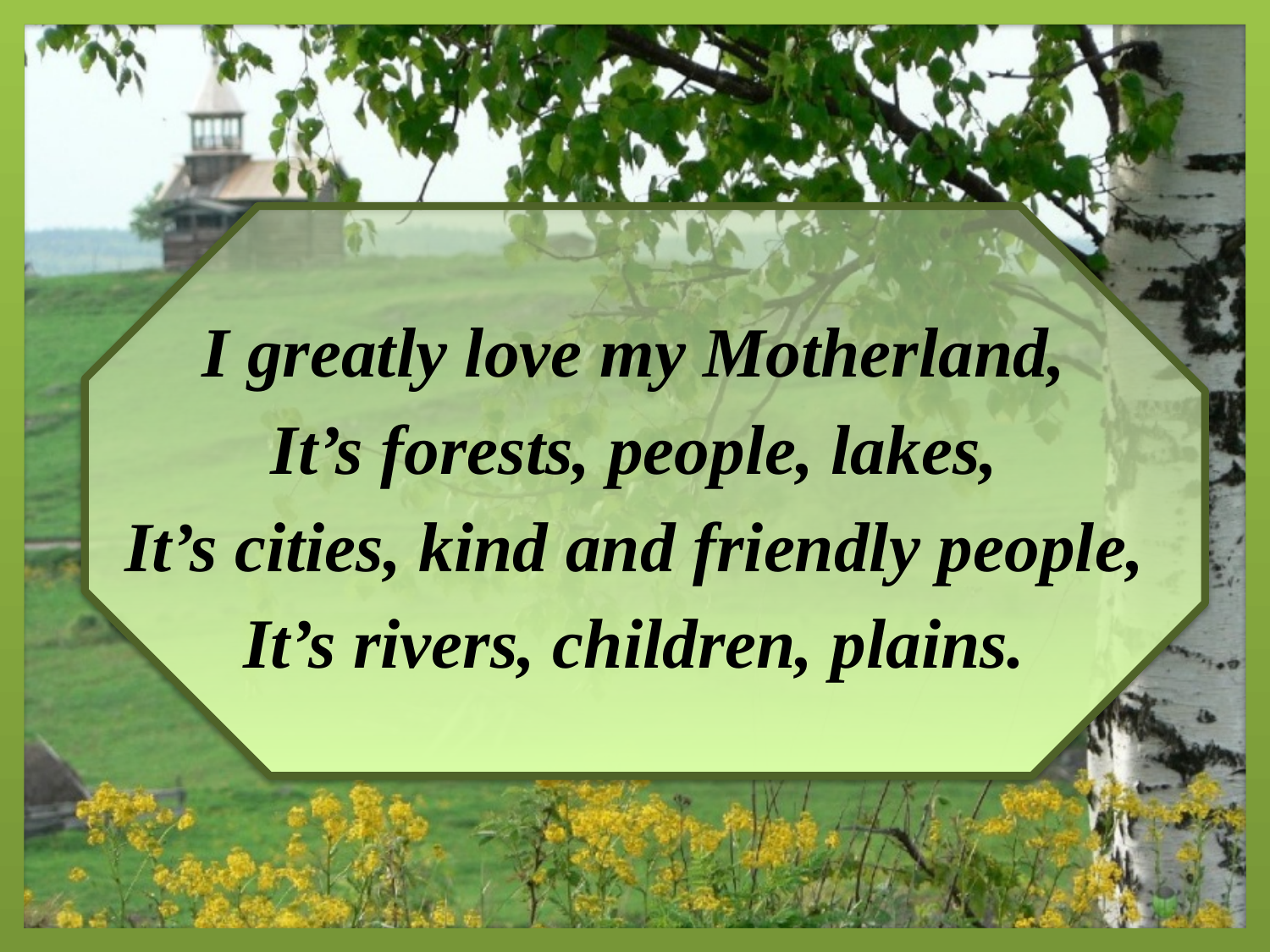

# I greatly love my Motherland, It’s forests, people, lakes, It’s cities, kind and friendly people, It’s rivers, children, plains.